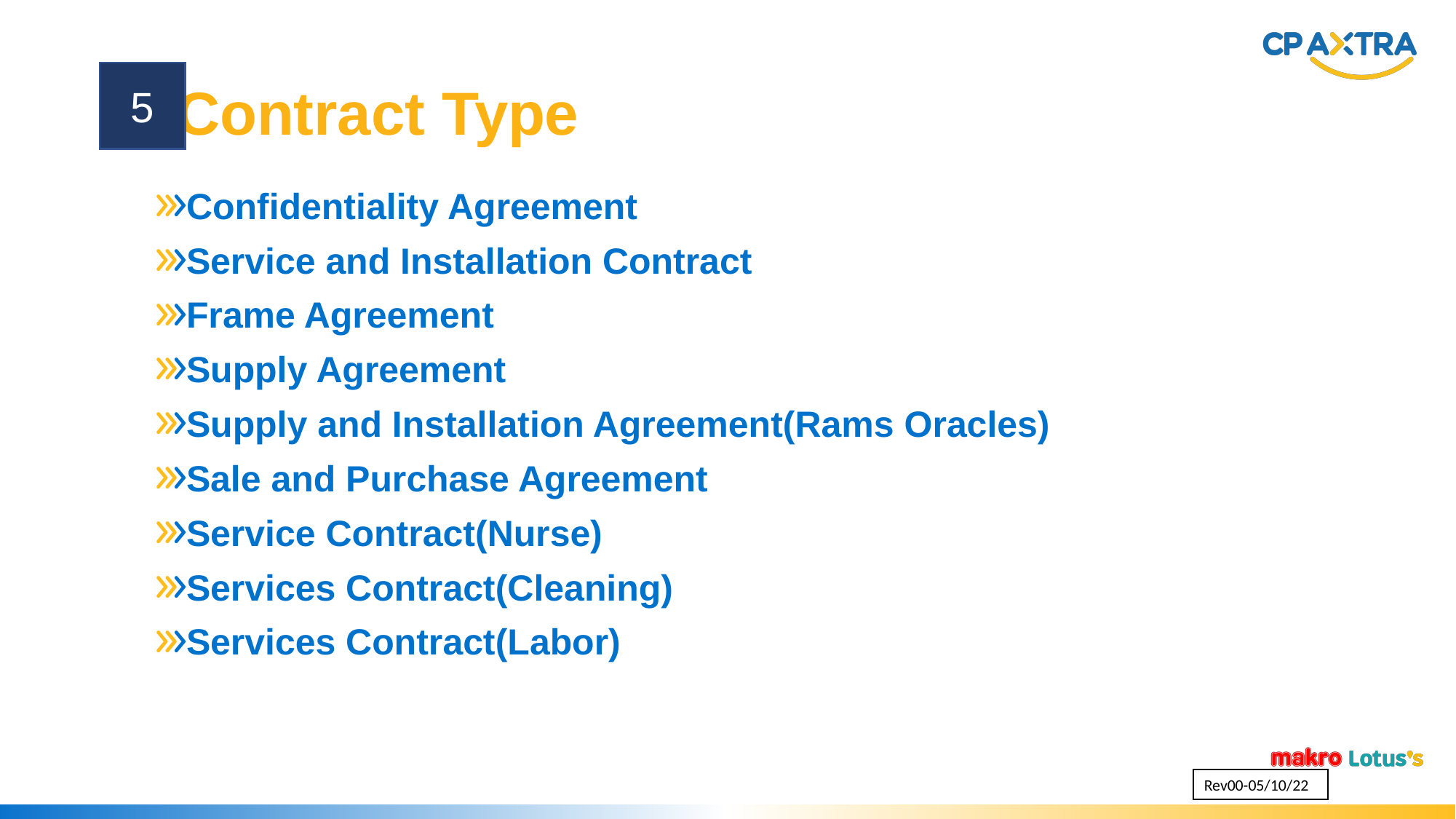

Contract Type
5
Confidentiality Agreement
Service and Installation Contract
Frame Agreement
Supply Agreement
Supply and Installation Agreement(Rams Oracles)
Sale and Purchase Agreement
Service Contract(Nurse)
Services Contract(Cleaning)
Services Contract(Labor)

Rev00-05/10/22